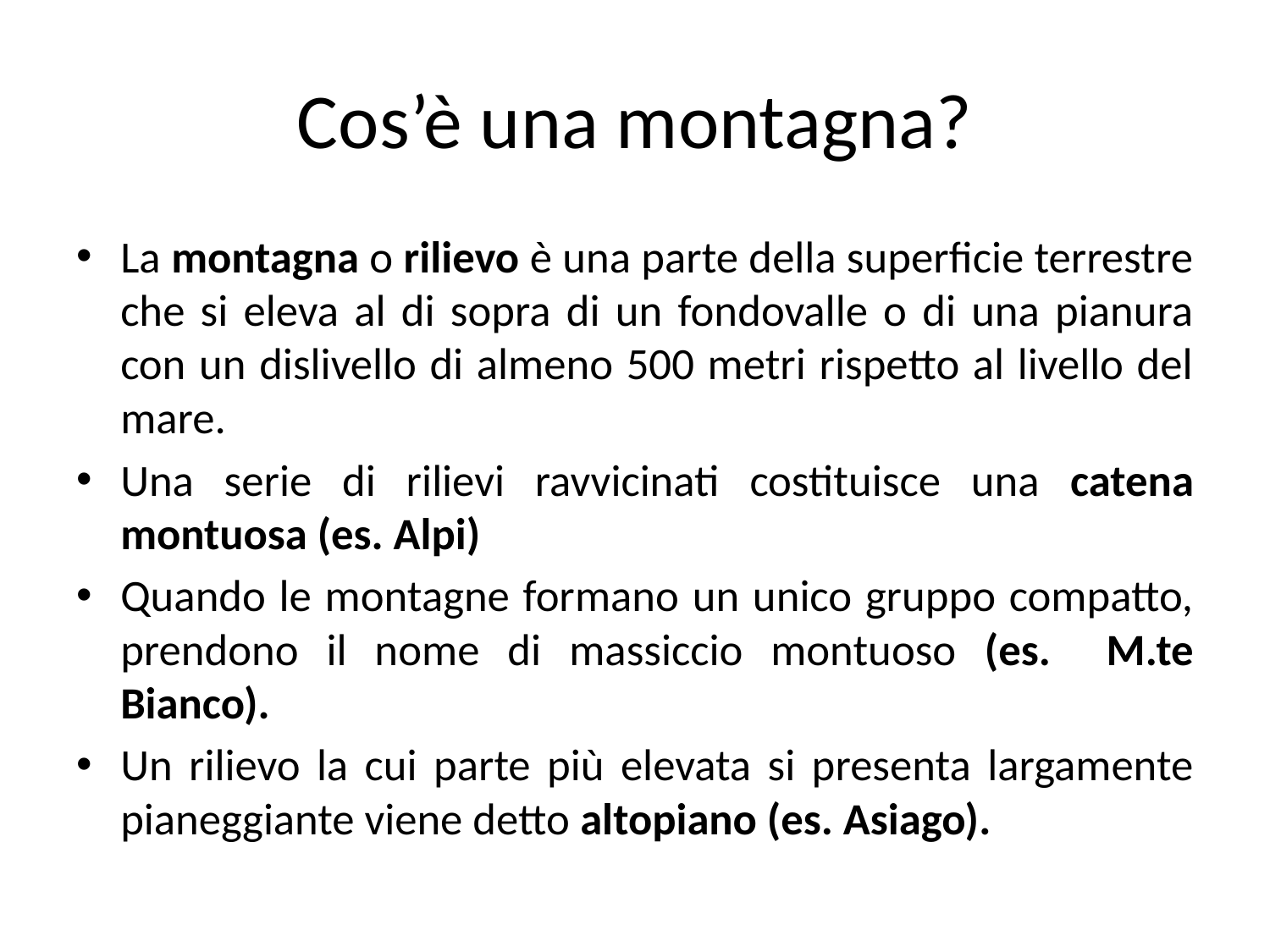

# Cos’è una montagna?
La montagna o rilievo è una parte della superficie terrestre che si eleva al di sopra di un fondovalle o di una pianura con un dislivello di almeno 500 metri rispetto al livello del mare.
Una serie di rilievi ravvicinati costituisce una catena montuosa (es. Alpi)
Quando le montagne formano un unico gruppo compatto, prendono il nome di massiccio montuoso (es.  M.te Bianco).
Un rilievo la cui parte più elevata si presenta largamente pianeggiante viene detto altopiano (es. Asiago).